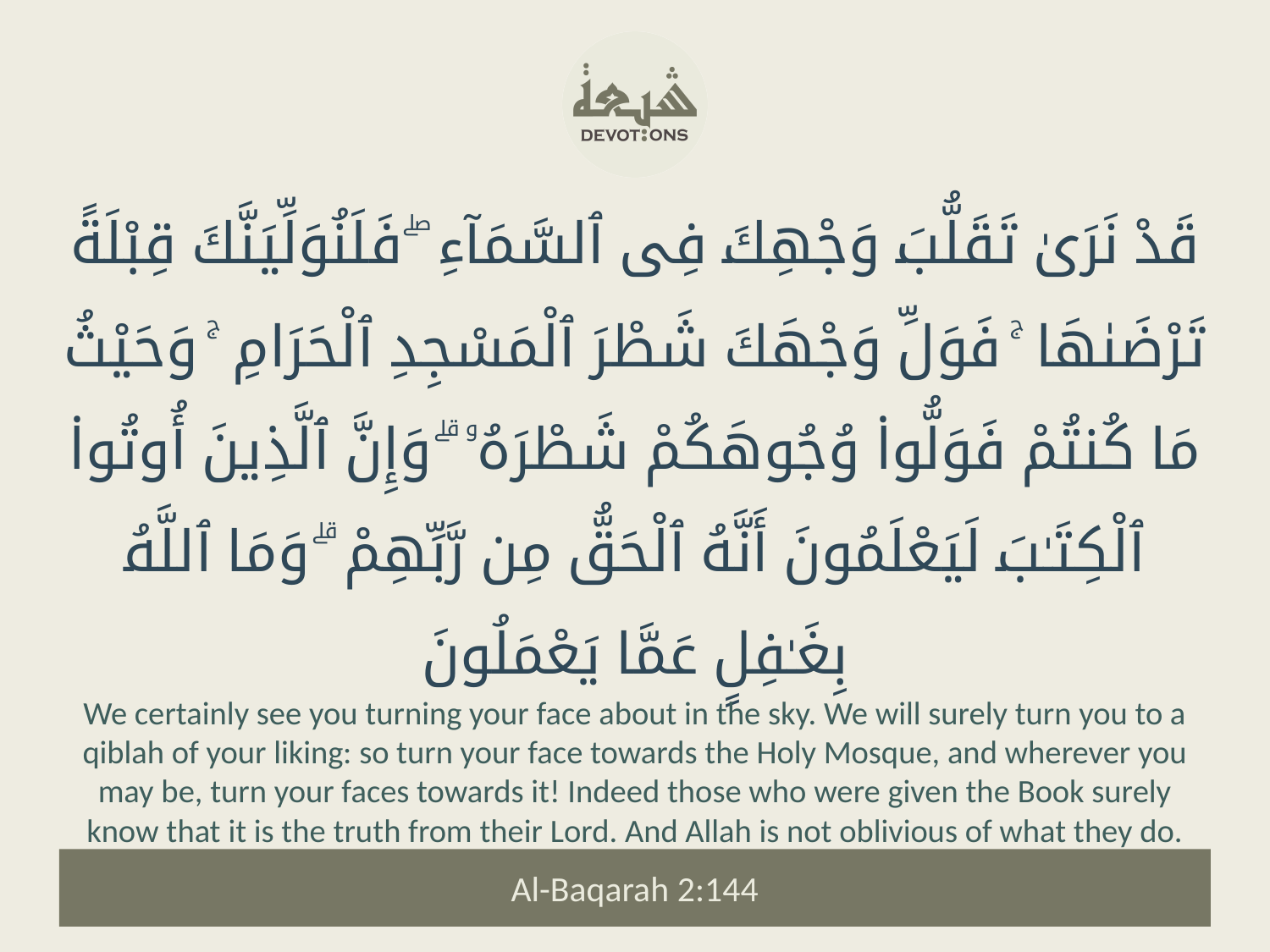

قَدْ نَرَىٰ تَقَلُّبَ وَجْهِكَ فِى ٱلسَّمَآءِ ۖ فَلَنُوَلِّيَنَّكَ قِبْلَةً تَرْضَىٰهَا ۚ فَوَلِّ وَجْهَكَ شَطْرَ ٱلْمَسْجِدِ ٱلْحَرَامِ ۚ وَحَيْثُ مَا كُنتُمْ فَوَلُّوا۟ وُجُوهَكُمْ شَطْرَهُۥ ۗ وَإِنَّ ٱلَّذِينَ أُوتُوا۟ ٱلْكِتَـٰبَ لَيَعْلَمُونَ أَنَّهُ ٱلْحَقُّ مِن رَّبِّهِمْ ۗ وَمَا ٱللَّهُ بِغَـٰفِلٍ عَمَّا يَعْمَلُونَ
We certainly see you turning your face about in the sky. We will surely turn you to a qiblah of your liking: so turn your face towards the Holy Mosque, and wherever you may be, turn your faces towards it! Indeed those who were given the Book surely know that it is the truth from their Lord. And Allah is not oblivious of what they do.
Al-Baqarah 2:144